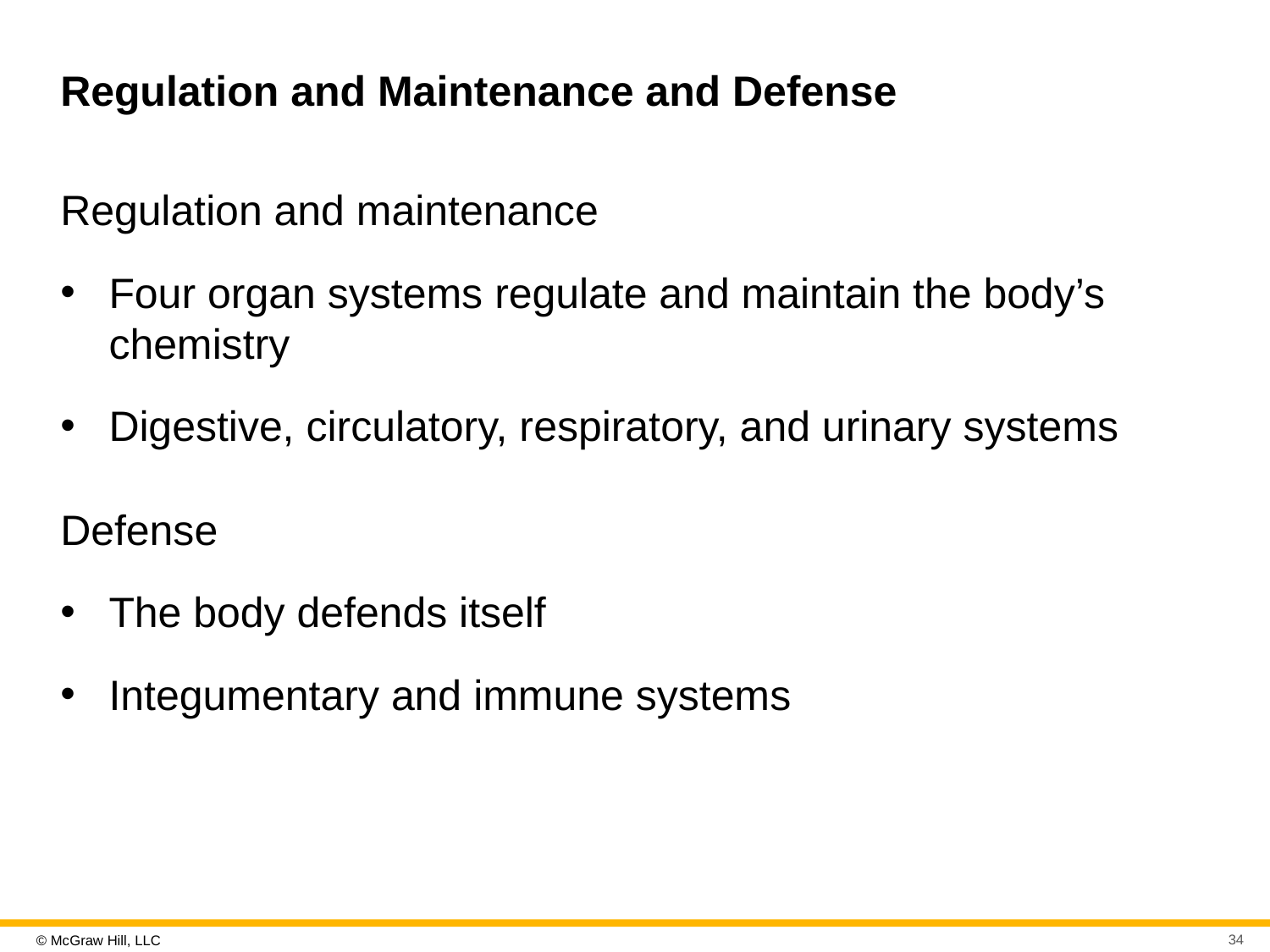

# Regulation and Maintenance and Defense
Regulation and maintenance
Four organ systems regulate and maintain the body’s chemistry
Digestive, circulatory, respiratory, and urinary systems
Defense
The body defends itself
Integumentary and immune systems
34